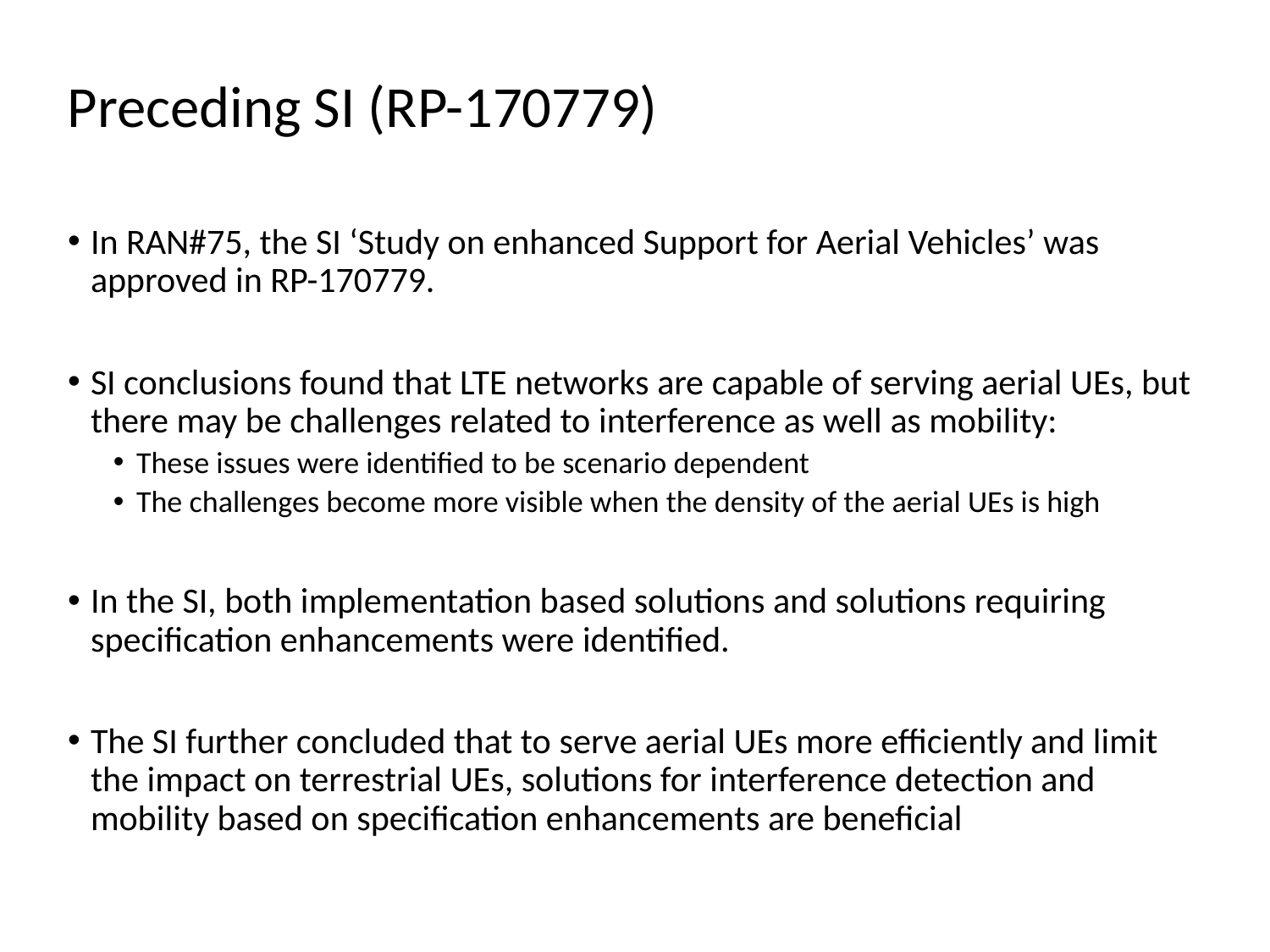

# Preceding SI (RP-170779)
In RAN#75, the SI ‘Study on enhanced Support for Aerial Vehicles’ was approved in RP-170779.

SI conclusions found that LTE networks are capable of serving aerial UEs, but there may be challenges related to interference as well as mobility:
These issues were identified to be scenario dependent
The challenges become more visible when the density of the aerial UEs is high

In the SI, both implementation based solutions and solutions requiring specification enhancements were identified.

The SI further concluded that to serve aerial UEs more efficiently and limit the impact on terrestrial UEs, solutions for interference detection and mobility based on specification enhancements are beneficial